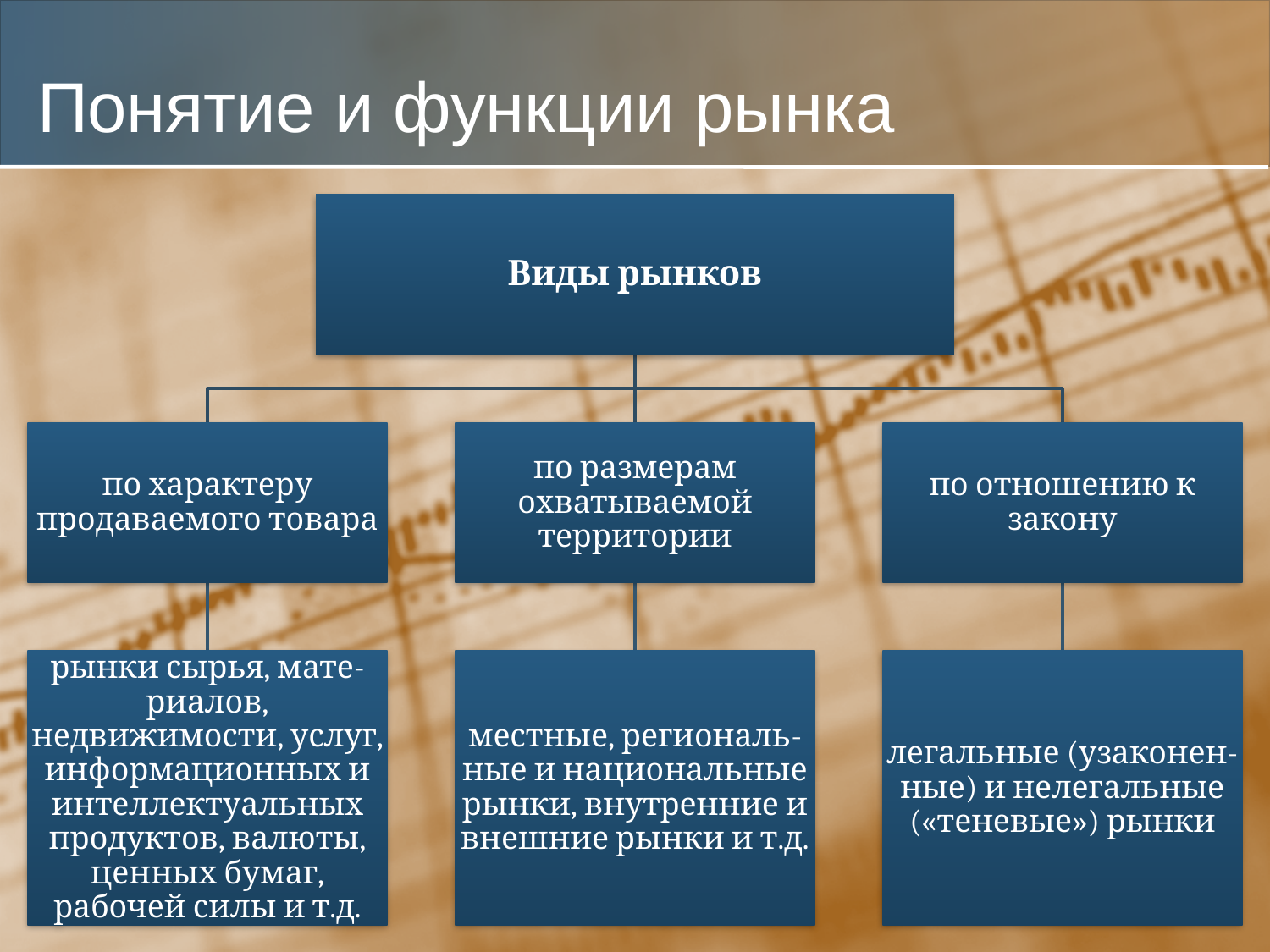

# Понятие и функции рынка
Виды рынков
по характеру продаваемого товара
рынки сырья, мате-риалов, недвижимости, услуг, информационных и интеллектуальных продуктов, валюты, ценных бумаг, рабочей силы и т.д.
по размерам охватываемой территории
местные, региональ-ные и национальные рынки, внутренние и внешние рынки и т.д.
по отношению к закону
легальные (узаконен-ные) и нелегальные («теневые») рынки